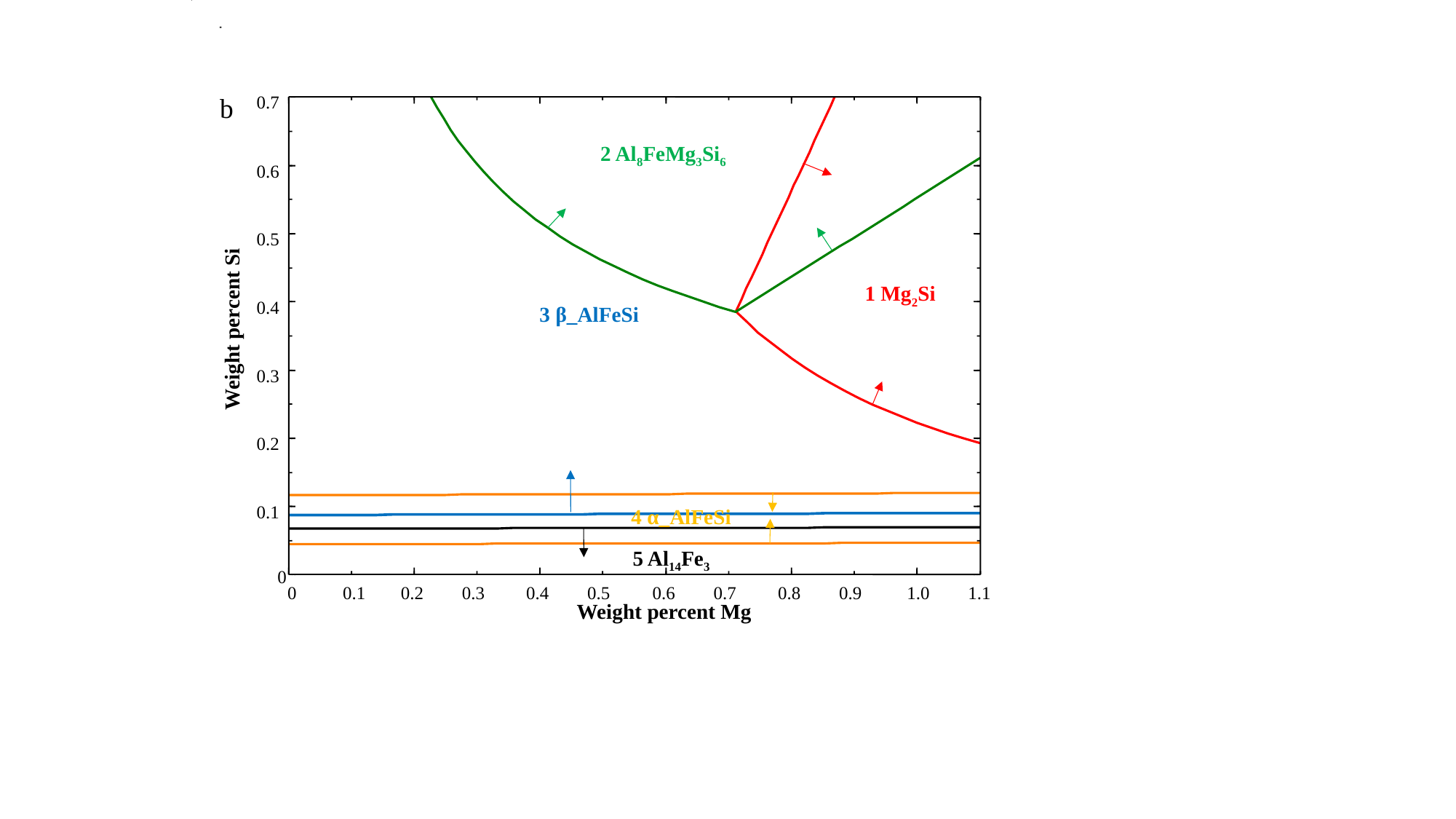

b
0.7

2 Al8FeMg3Si6

0.6

0.5

1 Mg2Si

0.4
3 β_AlFeSi

Weight percent Si

0.3

0.2

4 α_AlFeSi
0.1

5 Al14Fe3

0

0
0.2
0.4
0.6
0.8
1.0
Weight percent Mg
0.1
0.3
0.5
0.7
0.9
1.1